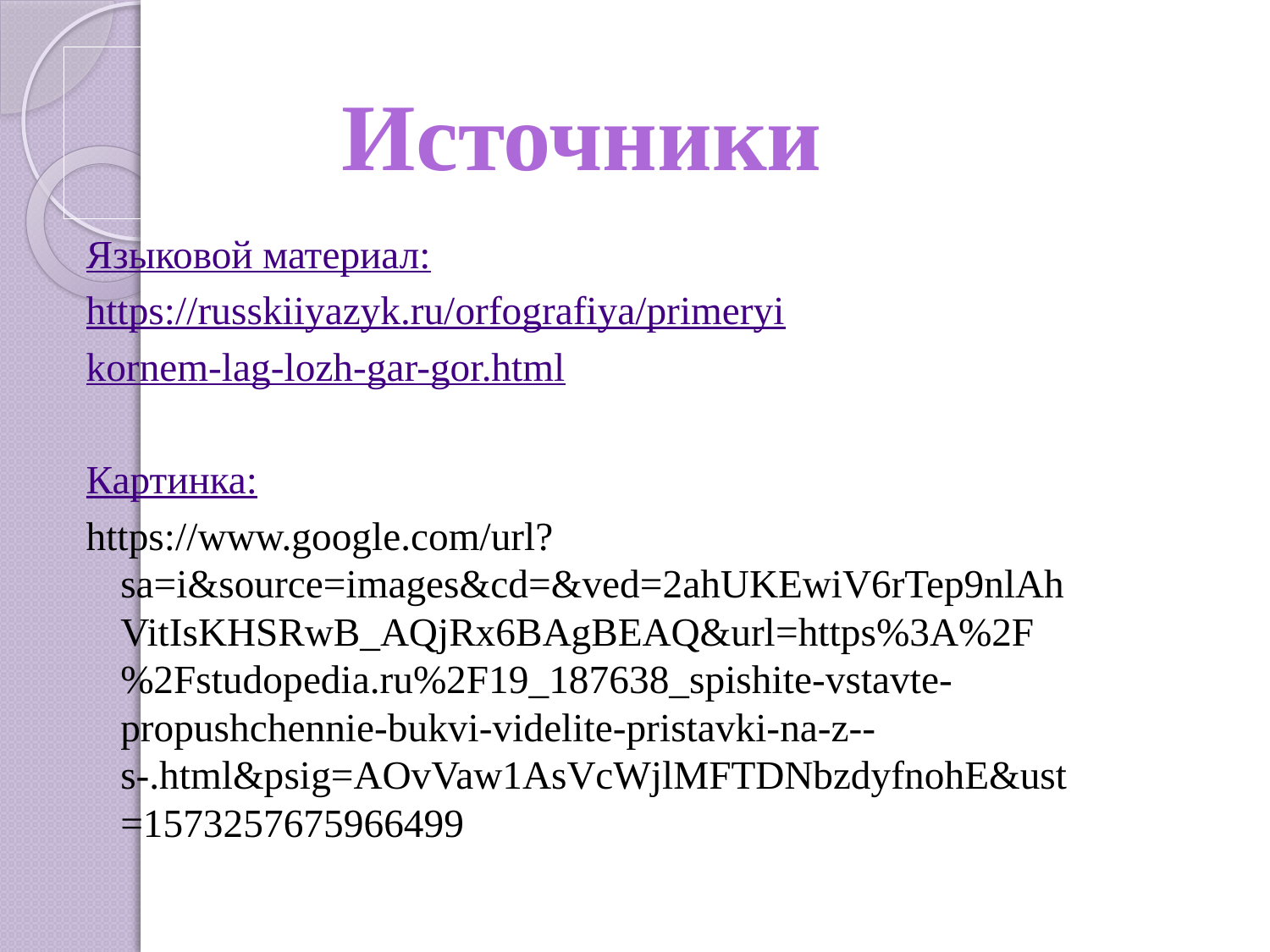

# Источники
Языковой материал:
https://russkiiyazyk.ru/orfografiya/primeryi
kornem-lag-lozh-gar-gor.html

Картинка:
https://www.google.com/url?sa=i&source=images&cd=&ved=2ahUKEwiV6rTep9nlAhVitIsKHSRwB_AQjRx6BAgBEAQ&url=https%3A%2F%2Fstudopedia.ru%2F19_187638_spishite-vstavte-propushchennie-bukvi-videlite-pristavki-na-z--s-.html&psig=AOvVaw1AsVcWjlMFTDNbzdyfnohE&ust=1573257675966499